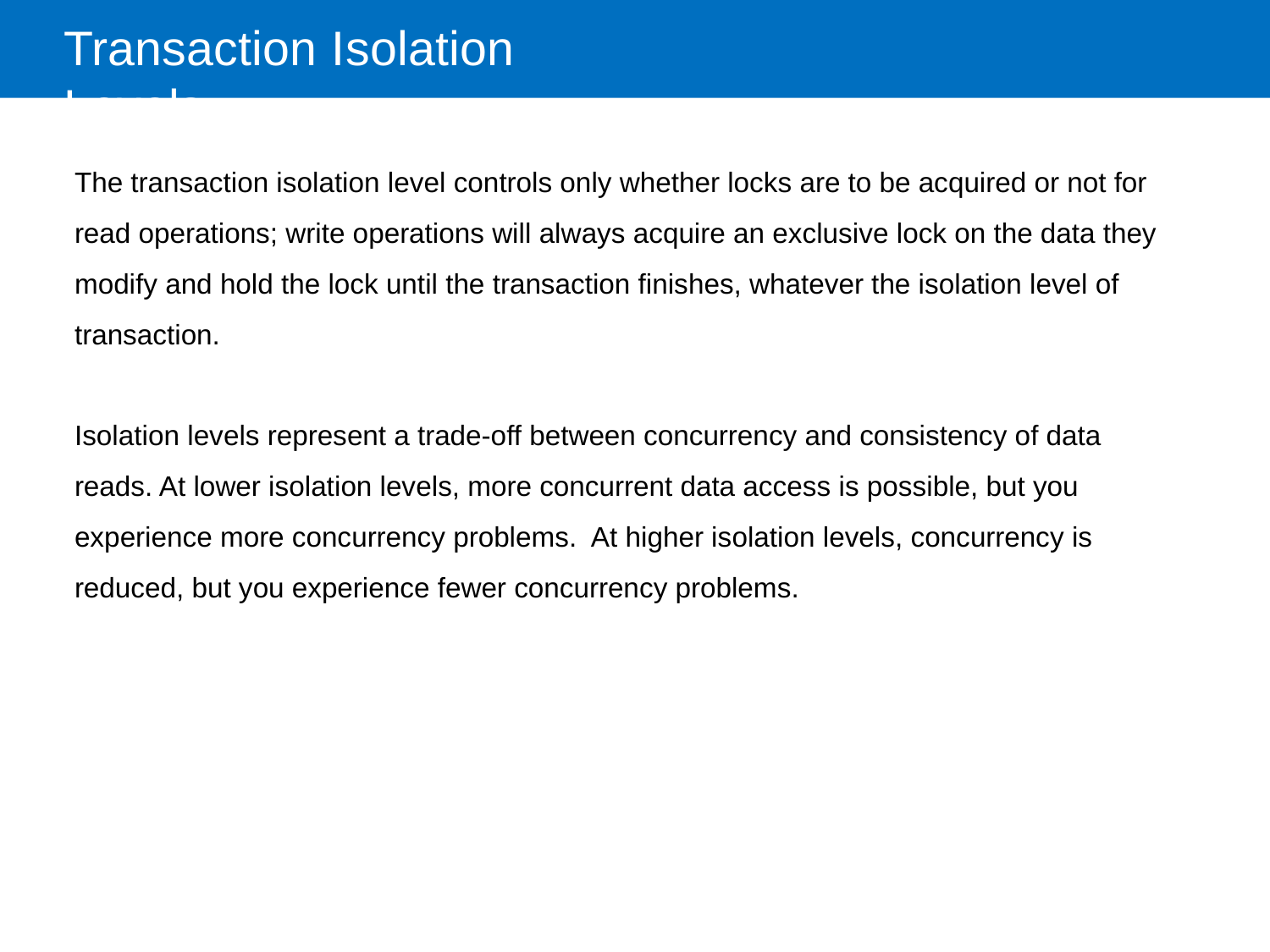

# Transaction Isolation Levels
The transaction isolation level controls only whether locks are to be acquired or not for read operations; write operations will always acquire an exclusive lock on the data they modify and hold the lock until the transaction finishes, whatever the isolation level of transaction.

Isolation levels represent a trade-off between concurrency and consistency of data reads. At lower isolation levels, more concurrent data access is possible, but you experience more concurrency problems.  At higher isolation levels, concurrency is reduced, but you experience fewer concurrency problems.